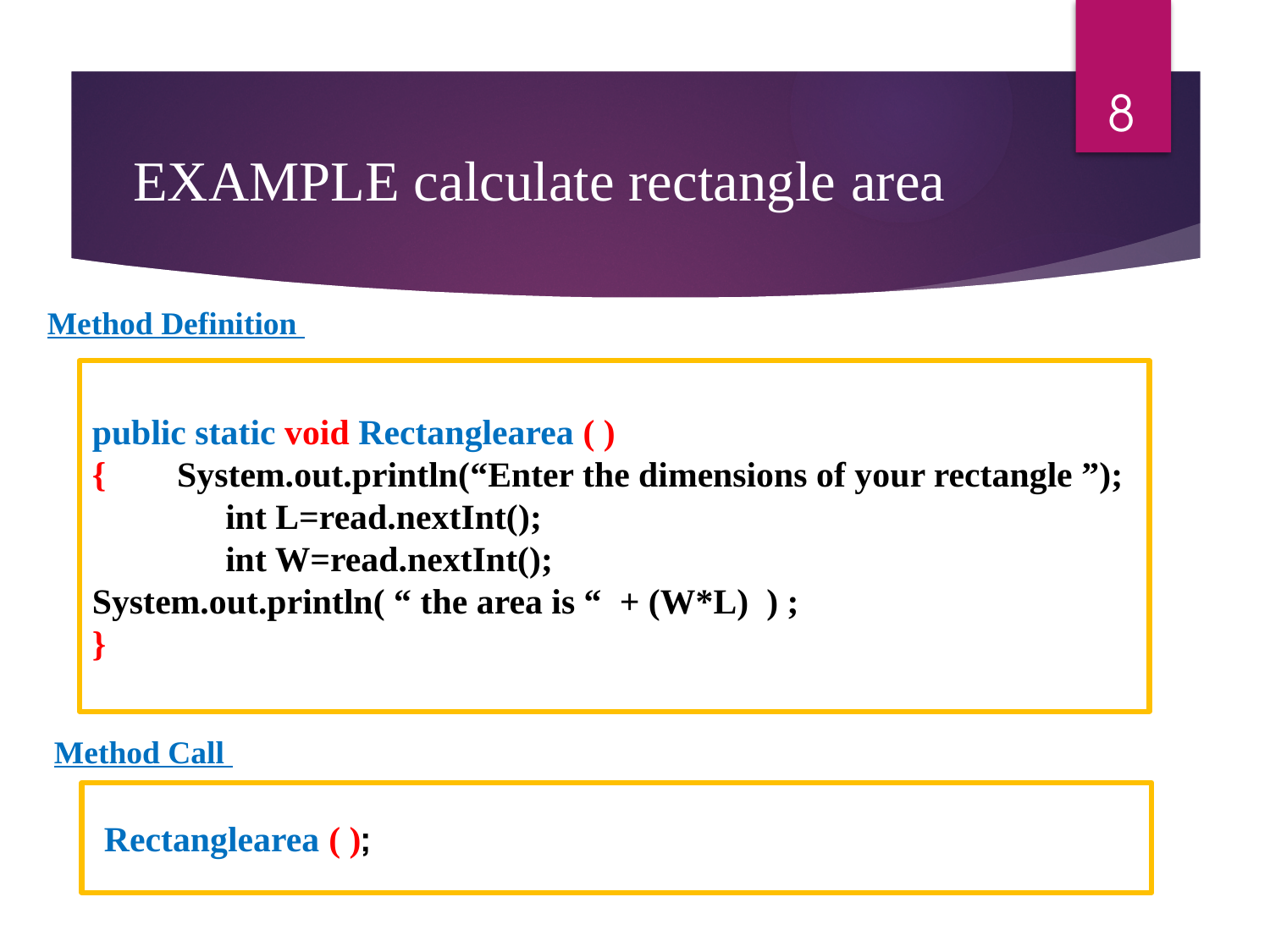

8
# EXAMPLE calculate rectangle area
Method Definition
public static void Rectanglearea ( )
{        System.out.println(“Enter the dimensions of your rectangle ”);
               int L=read.nextInt();
               int W=read.nextInt();
System.out.println( “ the area is “  + (W*L)  ) ;
}
Method Call
 Rectanglearea ( );